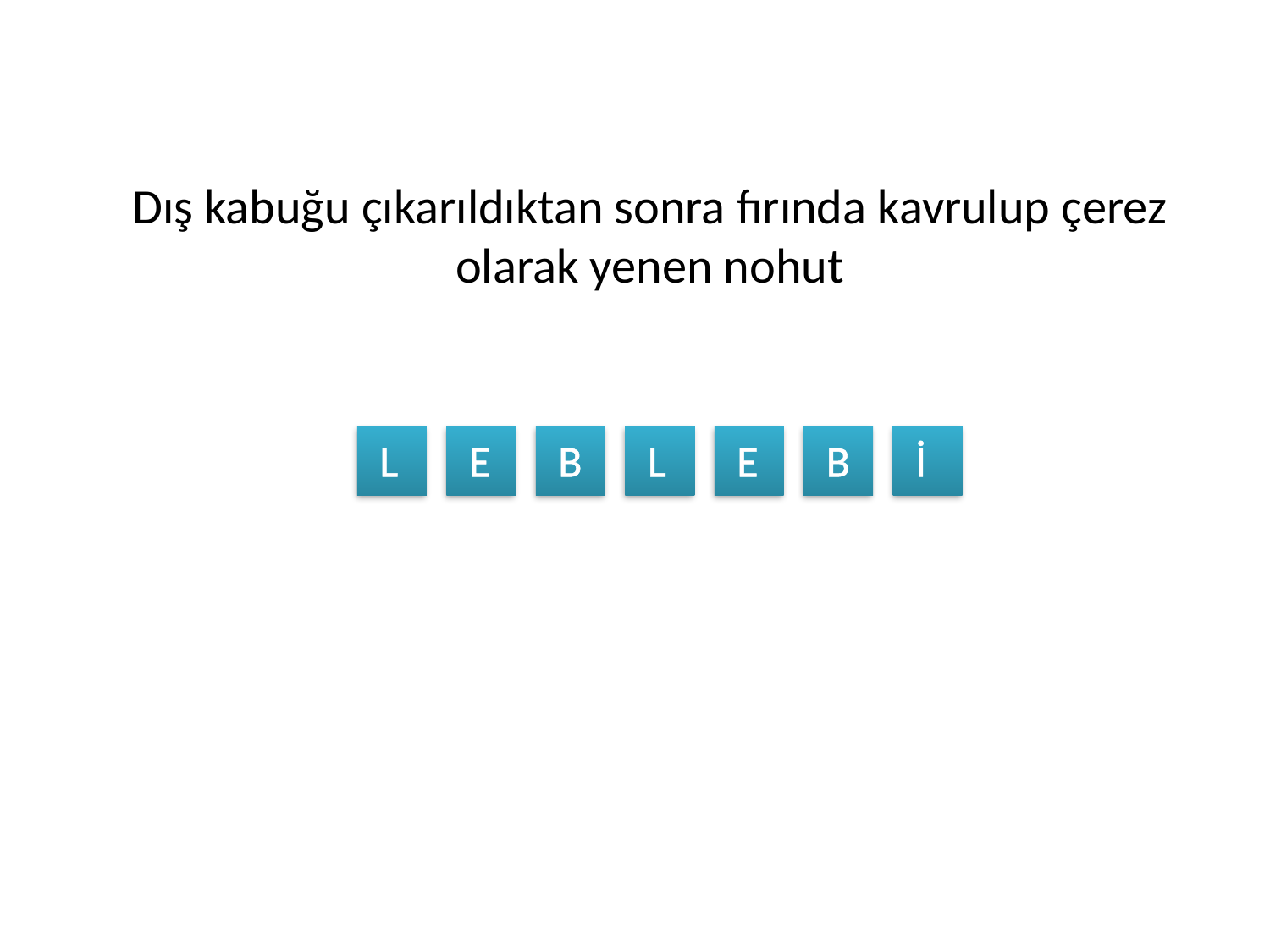

Dış kabuğu çıkarıldıktan sonra fırında kavrulup çerez olarak yenen nohut

L

E

B

L

E

B

İ